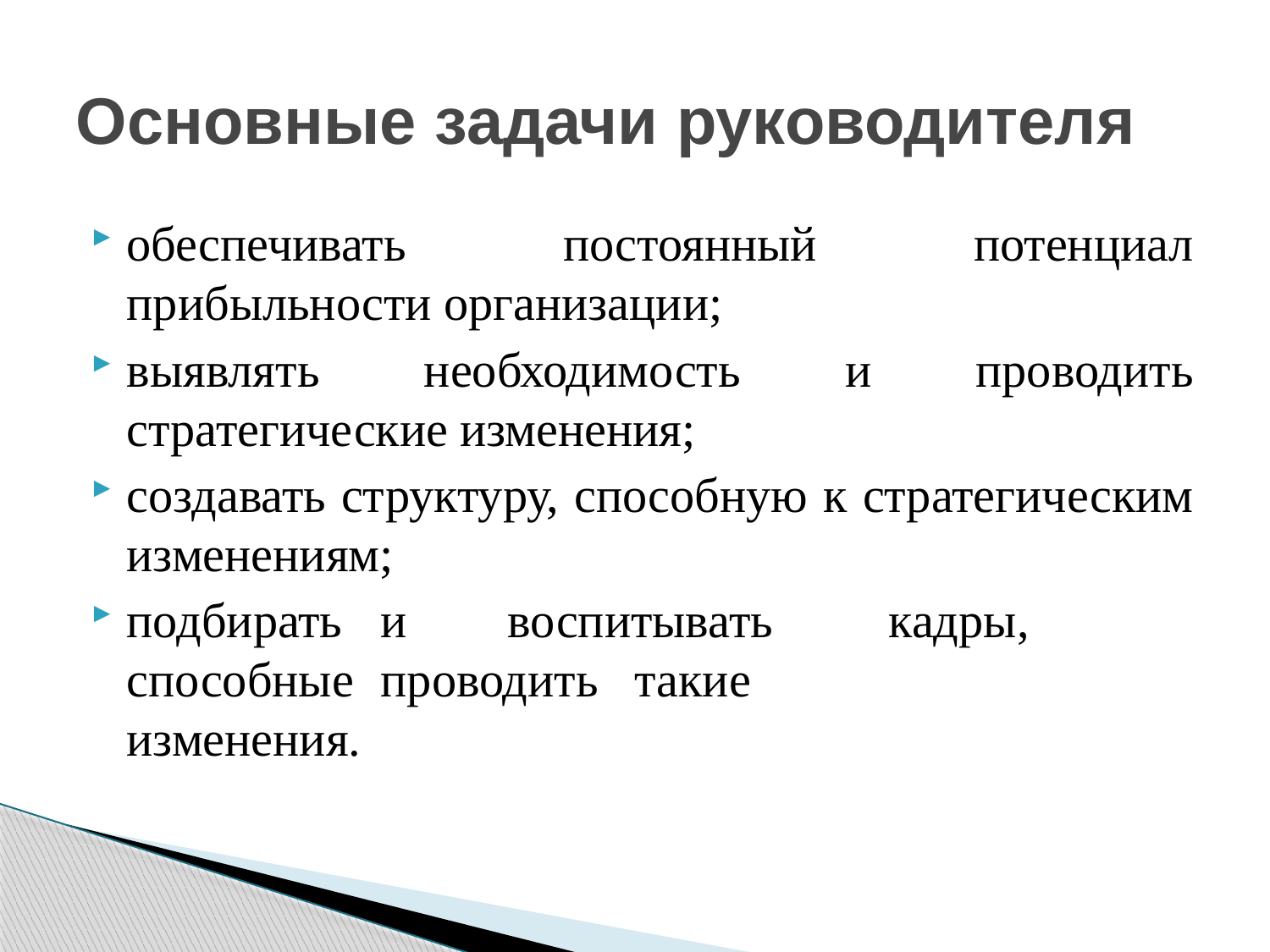

# Основные задачи руководителя
обеспечивать постоянный потенциал прибыльности организации;
выявлять необходимость и проводить стратегические изменения;
создавать структуру, способную к стратегическим изменениям;
подбирать	и	воспитывать	кадры,	способные	проводить	такие                       изменения.